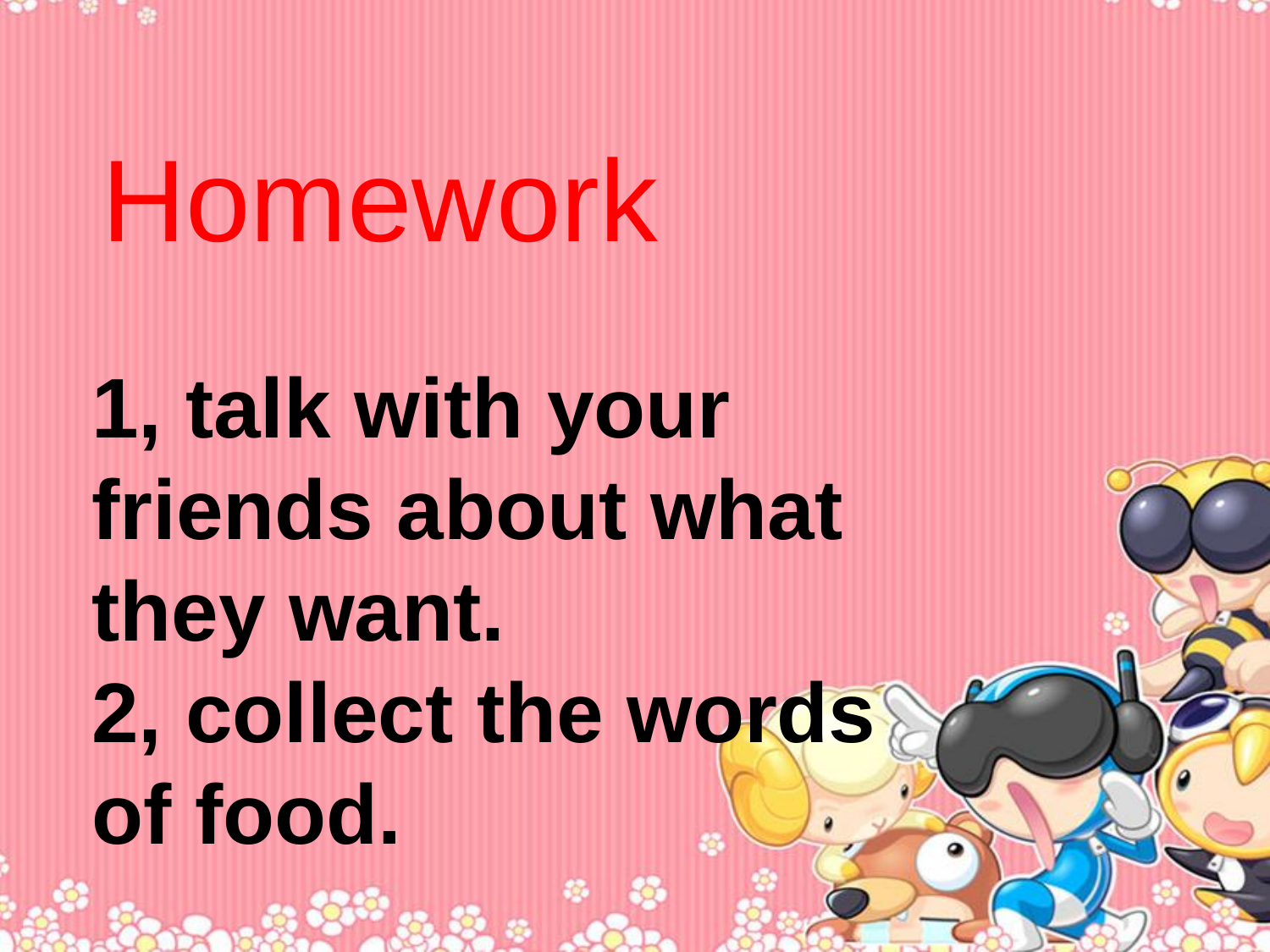

Homework
1, talk with your friends about what they want.
2, collect the words of food.